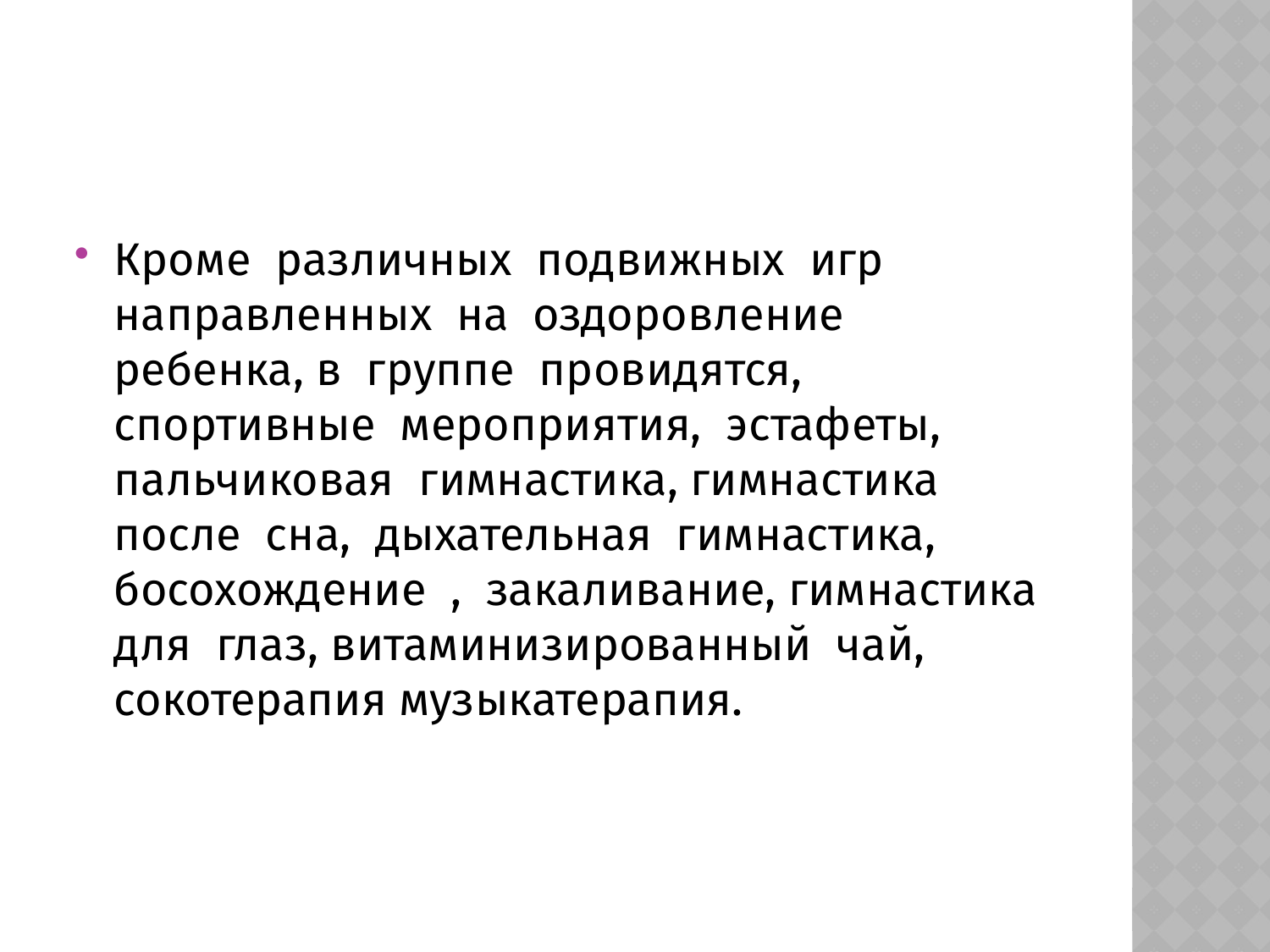

Кроме  различных  подвижных  игр  направленных  на  оздоровление  ребенка, в  группе  провидятся,  спортивные  мероприятия,  эстафеты, пальчиковая  гимнастика, гимнастика  после  сна,  дыхательная  гимнастика, босохождение  ,  закаливание, гимнастика  для  глаз, витаминизированный  чай,  сокотерапия музыкатерапия.